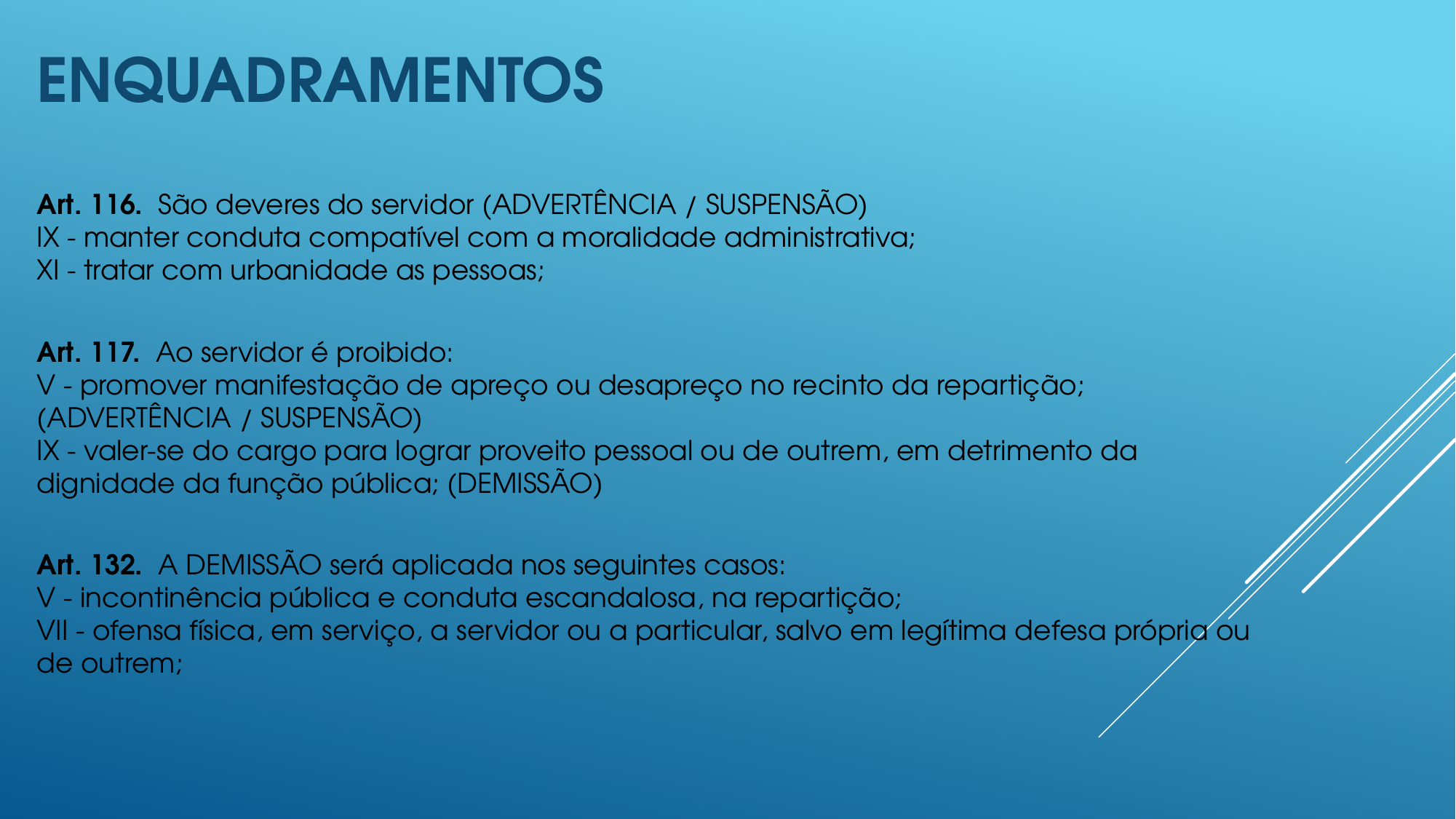

ENQUADRAMENTOS

Art. 116.  São deveres do servidor (ADVERTÊNCIA / SUSPENSÃO)
IX - manter conduta compatível com a moralidade administrativa;
XI - tratar com urbanidade as pessoas;

Art. 117.  Ao servidor é proibido:
V - promover manifestação de apreço ou desapreço no recinto da repartição; (ADVERTÊNCIA / SUSPENSÃO)
IX - valer-se do cargo para lograr proveito pessoal ou de outrem, em detrimento da dignidade da função pública; (DEMISSÃO)

Art. 132.  A DEMISSÃO será aplicada nos seguintes casos:
V - incontinência pública e conduta escandalosa, na repartição;
VII - ofensa física, em serviço, a servidor ou a particular, salvo em legítima defesa própria ou de outrem;